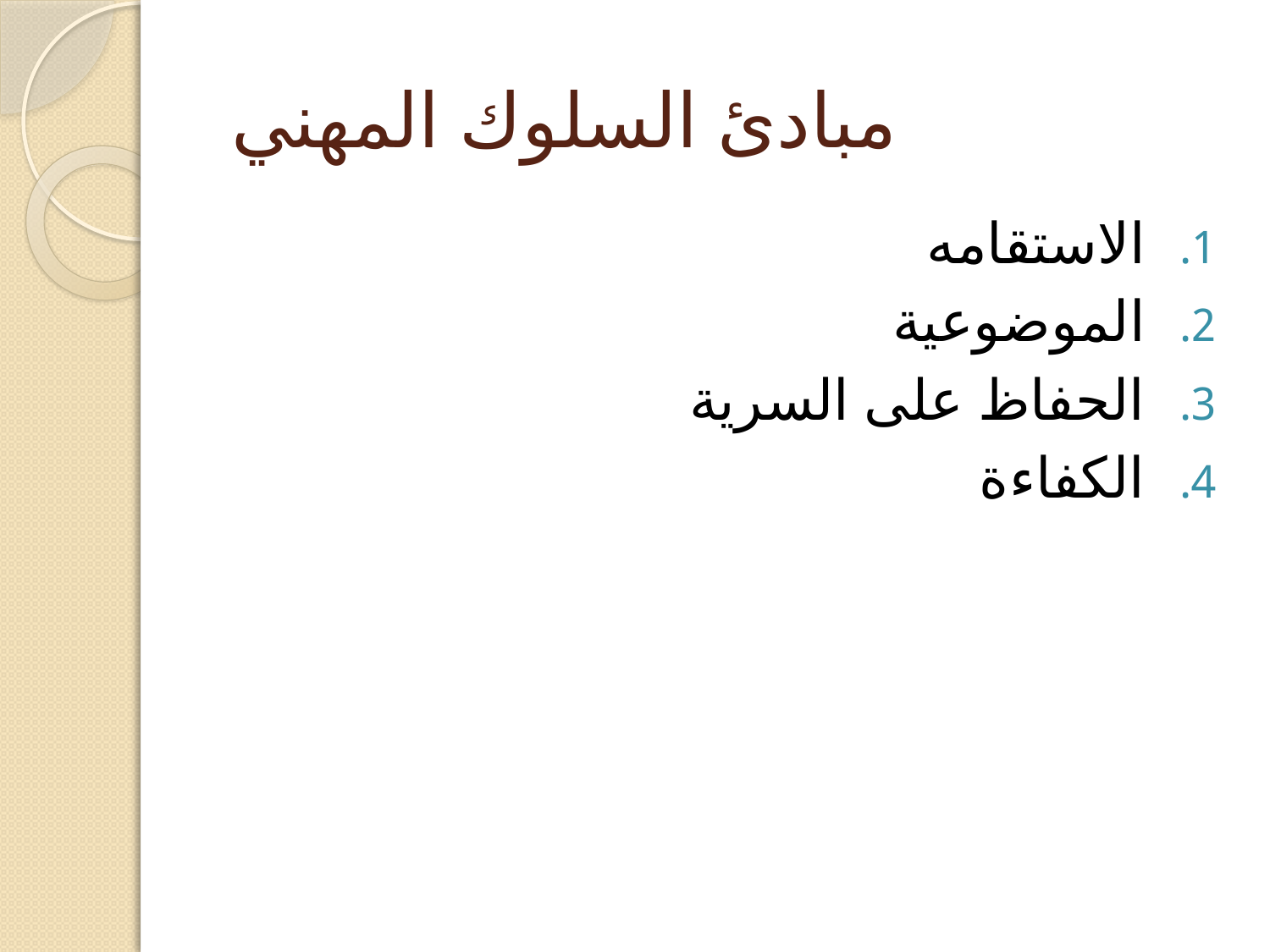

# مبادئ السلوك المهني
الاستقامه
الموضوعية
الحفاظ على السرية
الكفاءة